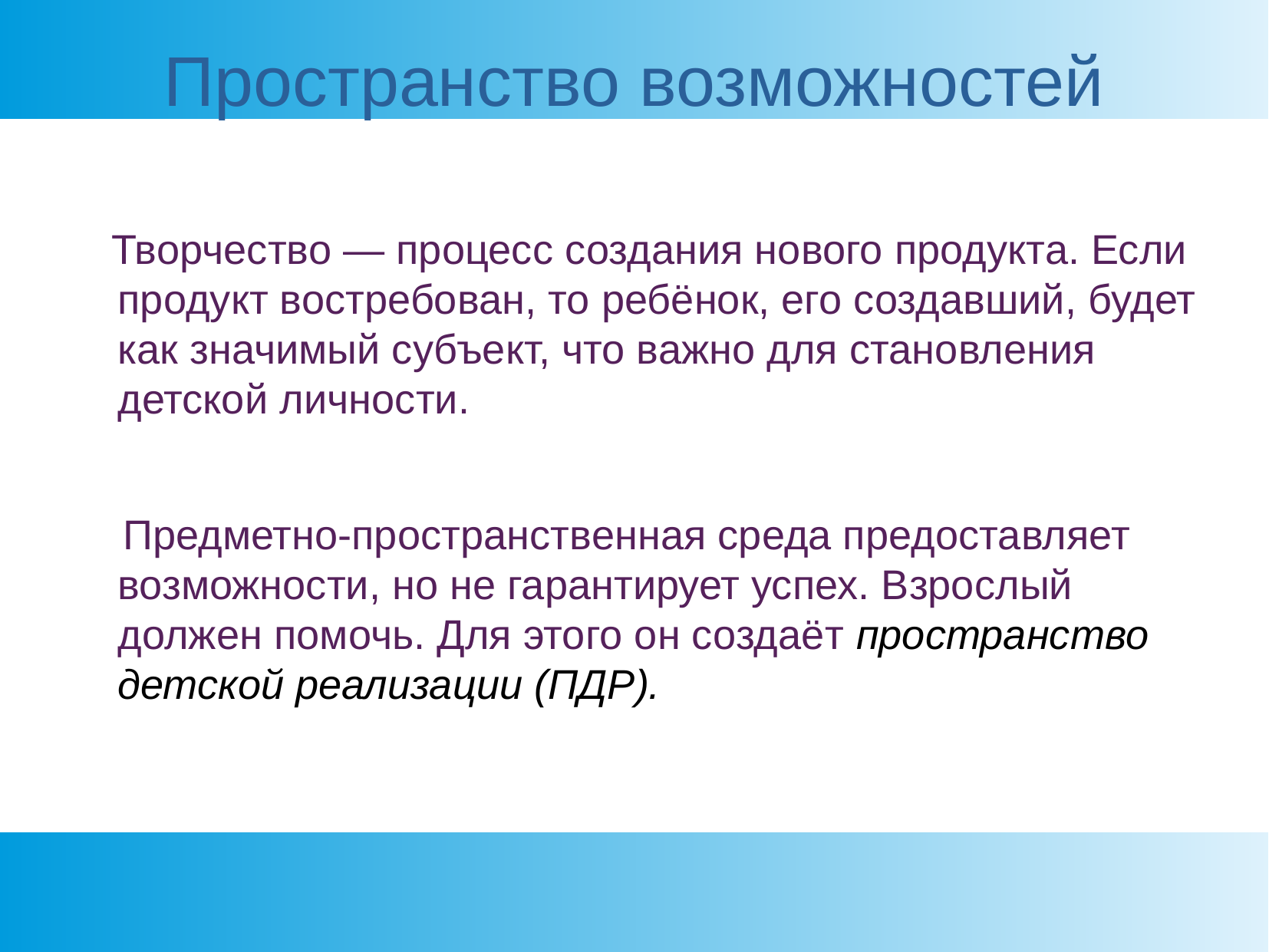

Пространство возможностей
   Творчество — процесс создания нового продукта. Если продукт востребован, то ребёнок, его создавший, будет как значимый субъект, что важно для становления детской личности.

    Предметно-пространственная среда предоставляет возможности, но не гарантирует успех. Взрослый должен помочь. Для этого он создаёт пространство детской реализации (ПДР).